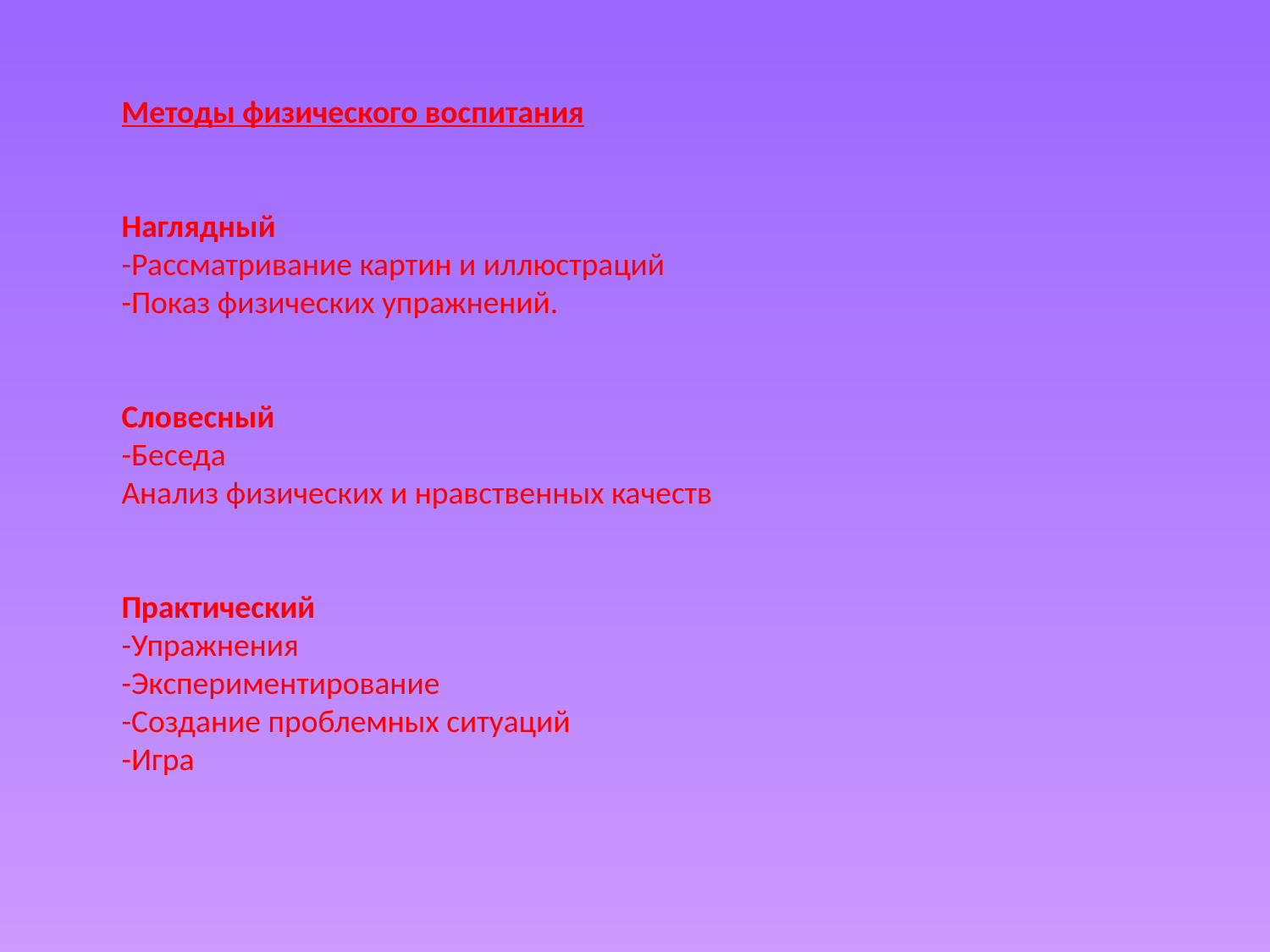

Методы физического воспитания

Наглядный
-Рассматривание картин и иллюстраций
-Показ физических упражнений.

Словесный
-Беседа
Анализ физических и нравственных качеств

Практический
-Упражнения
-Экспериментирование
-Создание проблемных ситуаций
-Игра